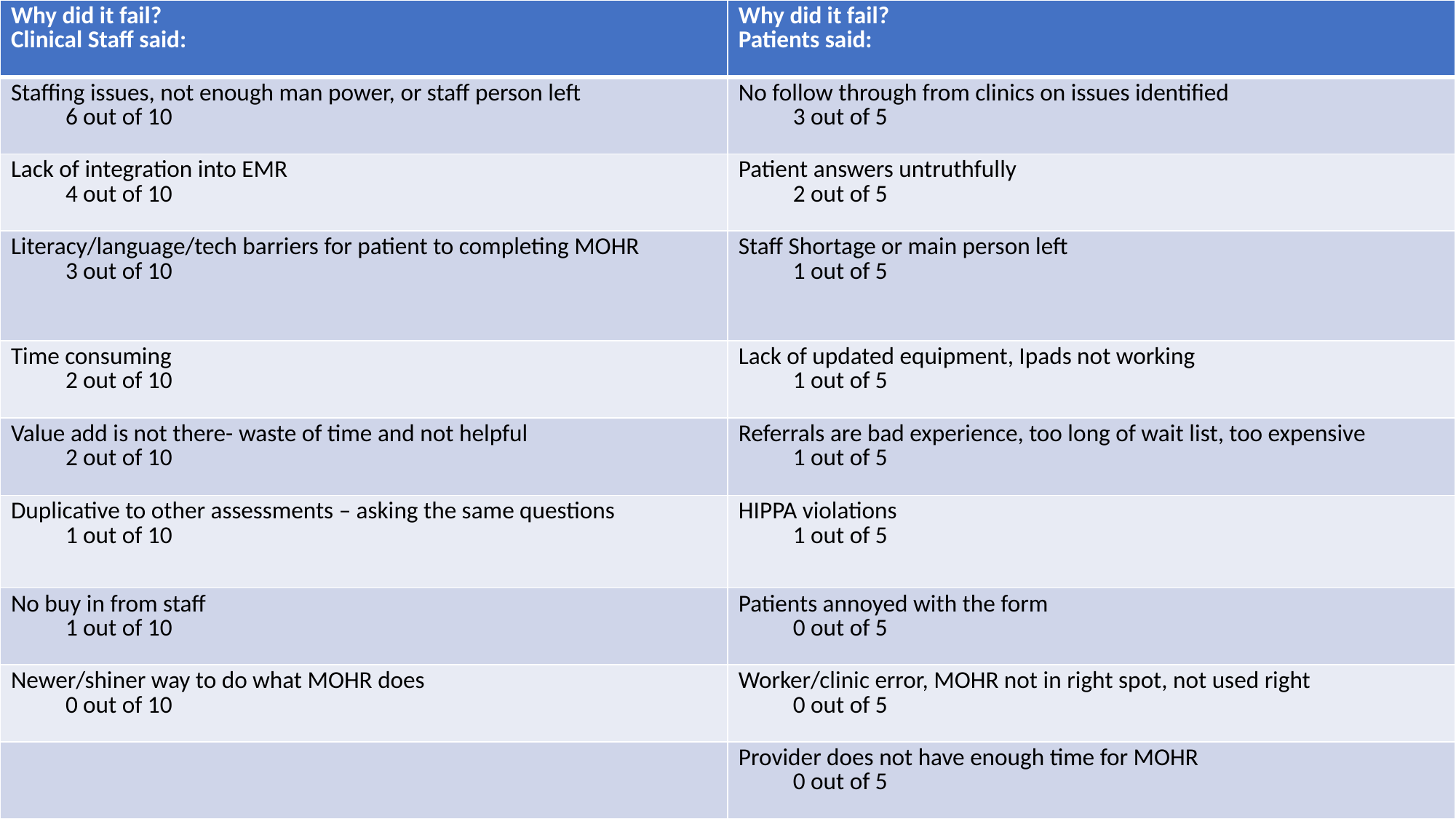

| Why did it fail? Clinical Staff said: | Why did it fail? Patients said: |
| --- | --- |
| Staffing issues, not enough man power, or staff person left 6 out of 10 | No follow through from clinics on issues identified 3 out of 5 |
| Lack of integration into EMR 4 out of 10 | Patient answers untruthfully 2 out of 5 |
| Literacy/language/tech barriers for patient to completing MOHR 3 out of 10 | Staff Shortage or main person left 1 out of 5 |
| Time consuming 2 out of 10 | Lack of updated equipment, Ipads not working 1 out of 5 |
| Value add is not there- waste of time and not helpful 2 out of 10 | Referrals are bad experience, too long of wait list, too expensive 1 out of 5 |
| Duplicative to other assessments – asking the same questions 1 out of 10 | HIPPA violations 1 out of 5 |
| No buy in from staff 1 out of 10 | Patients annoyed with the form 0 out of 5 |
| Newer/shiner way to do what MOHR does 0 out of 10 | Worker/clinic error, MOHR not in right spot, not used right 0 out of 5 |
|  | Provider does not have enough time for MOHR 0 out of 5 |